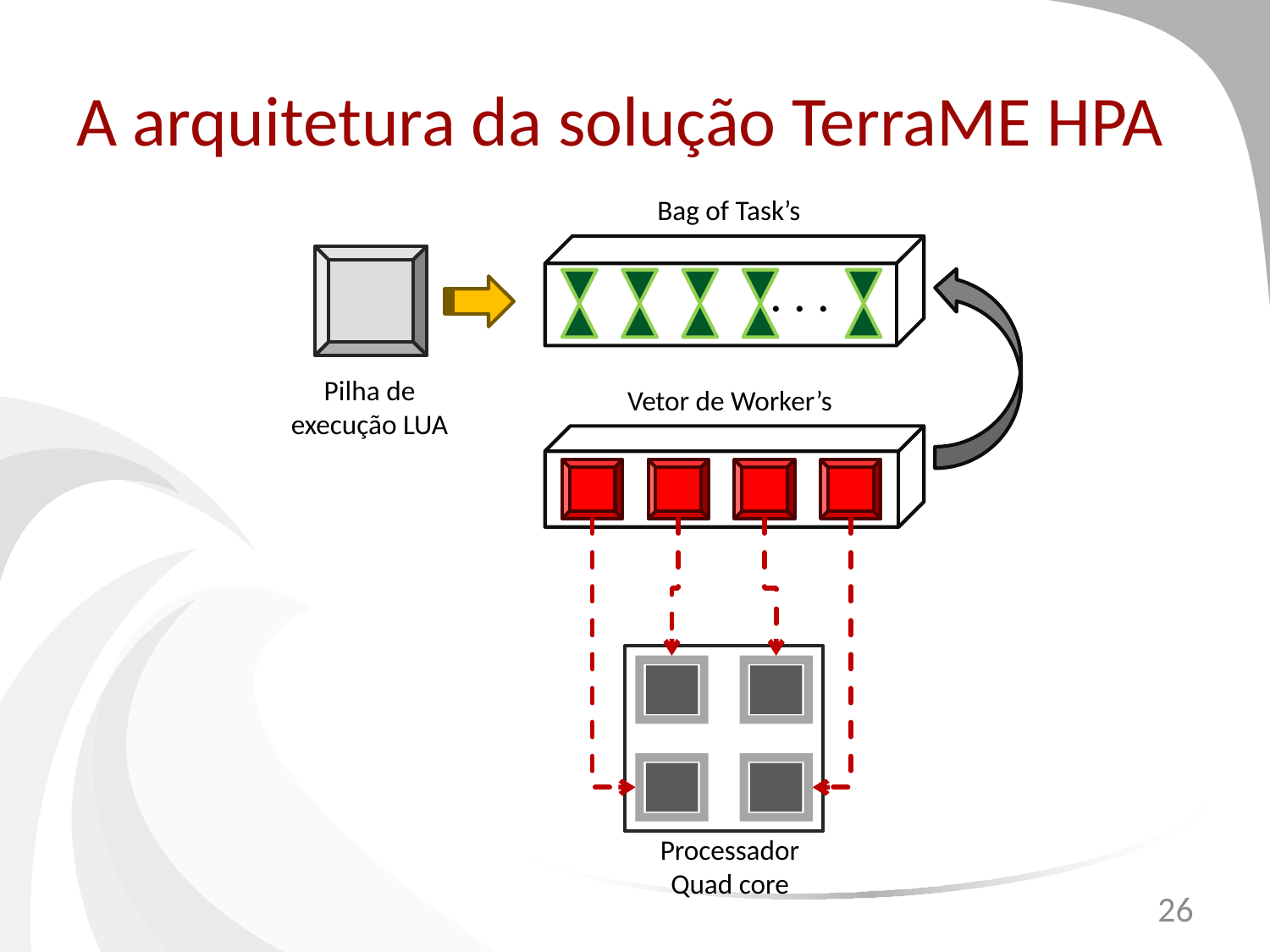

# A arquitetura da solução TerraME HPA
Bag of Task’s

. . .

Pilha de execução LUA
Vetor de Worker’s

Processador Quad core
26